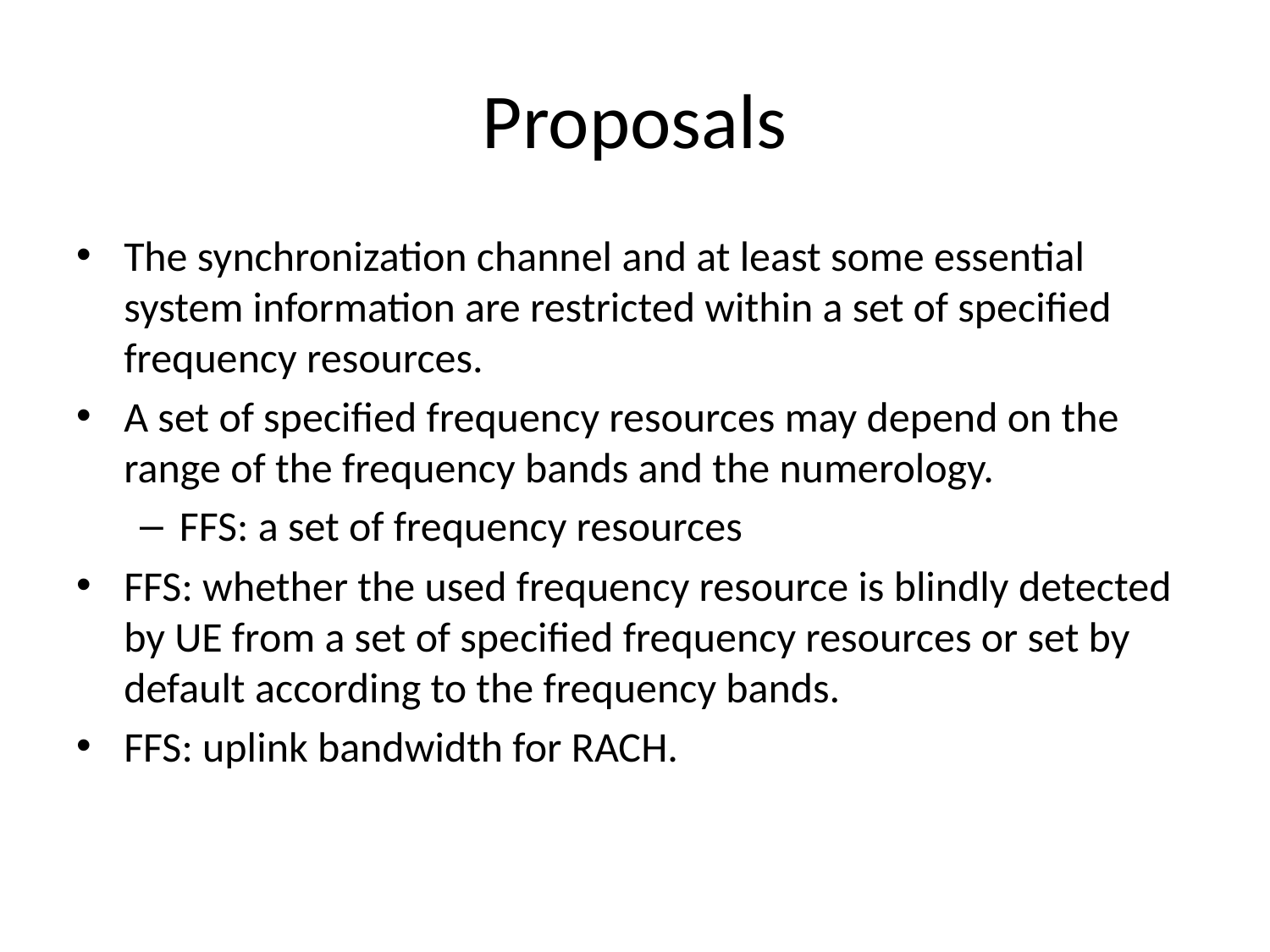

# Proposals
The synchronization channel and at least some essential system information are restricted within a set of specified frequency resources.
A set of specified frequency resources may depend on the range of the frequency bands and the numerology.
FFS: a set of frequency resources
FFS: whether the used frequency resource is blindly detected by UE from a set of specified frequency resources or set by default according to the frequency bands.
FFS: uplink bandwidth for RACH.